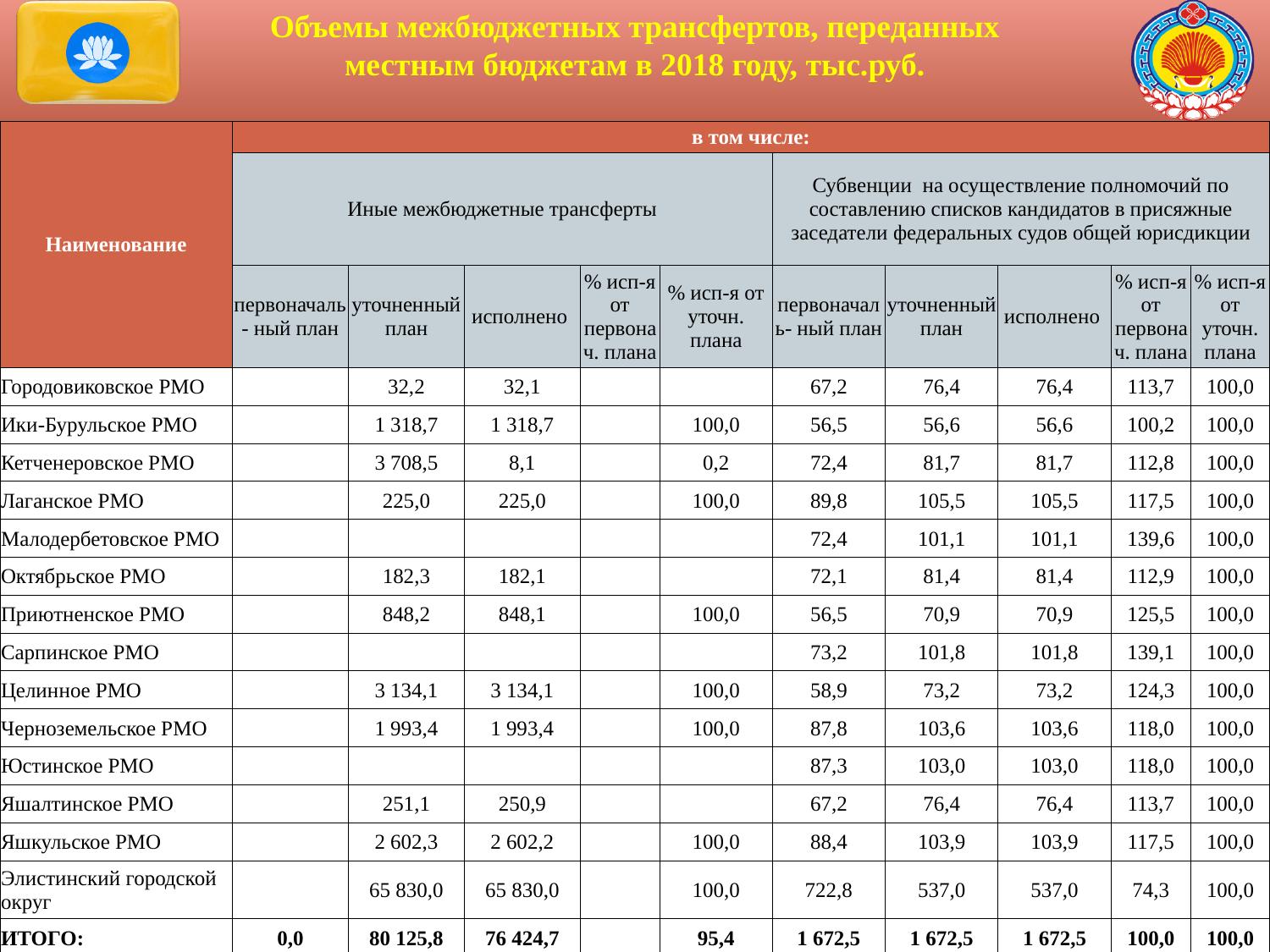

Объемы межбюджетных трансфертов, переданных местным бюджетам в 2018 году, тыс.руб.

| Наименование | в том числе: |  |  |  |  |  |  |  |  |  |
| --- | --- | --- | --- | --- | --- | --- | --- | --- | --- | --- |
|  | Иные межбюджетные трансферты |  |  |  |  | Субвенции на осуществление полномочий по составлению списков кандидатов в присяжные заседатели федеральных судов общей юрисдикции |  |  |  |  |
|  | первоначаль- ный план | уточненный план | исполнено | % исп-я от первонач. плана | % исп-я от уточн. плана | первоначаль- ный план | уточненный план | исполнено | % исп-я от первонач. плана | % исп-я от уточн. плана |
| Городовиковское РМО |  | 32,2 | 32,1 |  |  | 67,2 | 76,4 | 76,4 | 113,7 | 100,0 |
| Ики-Бурульское РМО |  | 1 318,7 | 1 318,7 |  | 100,0 | 56,5 | 56,6 | 56,6 | 100,2 | 100,0 |
| Кетченеровское РМО |  | 3 708,5 | 8,1 |  | 0,2 | 72,4 | 81,7 | 81,7 | 112,8 | 100,0 |
| Лаганское РМО |  | 225,0 | 225,0 |  | 100,0 | 89,8 | 105,5 | 105,5 | 117,5 | 100,0 |
| Малодербетовское РМО |  |  |  |  |  | 72,4 | 101,1 | 101,1 | 139,6 | 100,0 |
| Октябрьское РМО |  | 182,3 | 182,1 |  |  | 72,1 | 81,4 | 81,4 | 112,9 | 100,0 |
| Приютненское РМО |  | 848,2 | 848,1 |  | 100,0 | 56,5 | 70,9 | 70,9 | 125,5 | 100,0 |
| Сарпинское РМО |  |  |  |  |  | 73,2 | 101,8 | 101,8 | 139,1 | 100,0 |
| Целинное РМО |  | 3 134,1 | 3 134,1 |  | 100,0 | 58,9 | 73,2 | 73,2 | 124,3 | 100,0 |
| Черноземельское РМО |  | 1 993,4 | 1 993,4 |  | 100,0 | 87,8 | 103,6 | 103,6 | 118,0 | 100,0 |
| Юстинское РМО |  |  |  |  |  | 87,3 | 103,0 | 103,0 | 118,0 | 100,0 |
| Яшалтинское РМО |  | 251,1 | 250,9 |  |  | 67,2 | 76,4 | 76,4 | 113,7 | 100,0 |
| Яшкульское РМО |  | 2 602,3 | 2 602,2 |  | 100,0 | 88,4 | 103,9 | 103,9 | 117,5 | 100,0 |
| Элистинский городской округ |  | 65 830,0 | 65 830,0 |  | 100,0 | 722,8 | 537,0 | 537,0 | 74,3 | 100,0 |
| ИТОГО: | 0,0 | 80 125,8 | 76 424,7 |  | 95,4 | 1 672,5 | 1 672,5 | 1 672,5 | 100,0 | 100,0 |